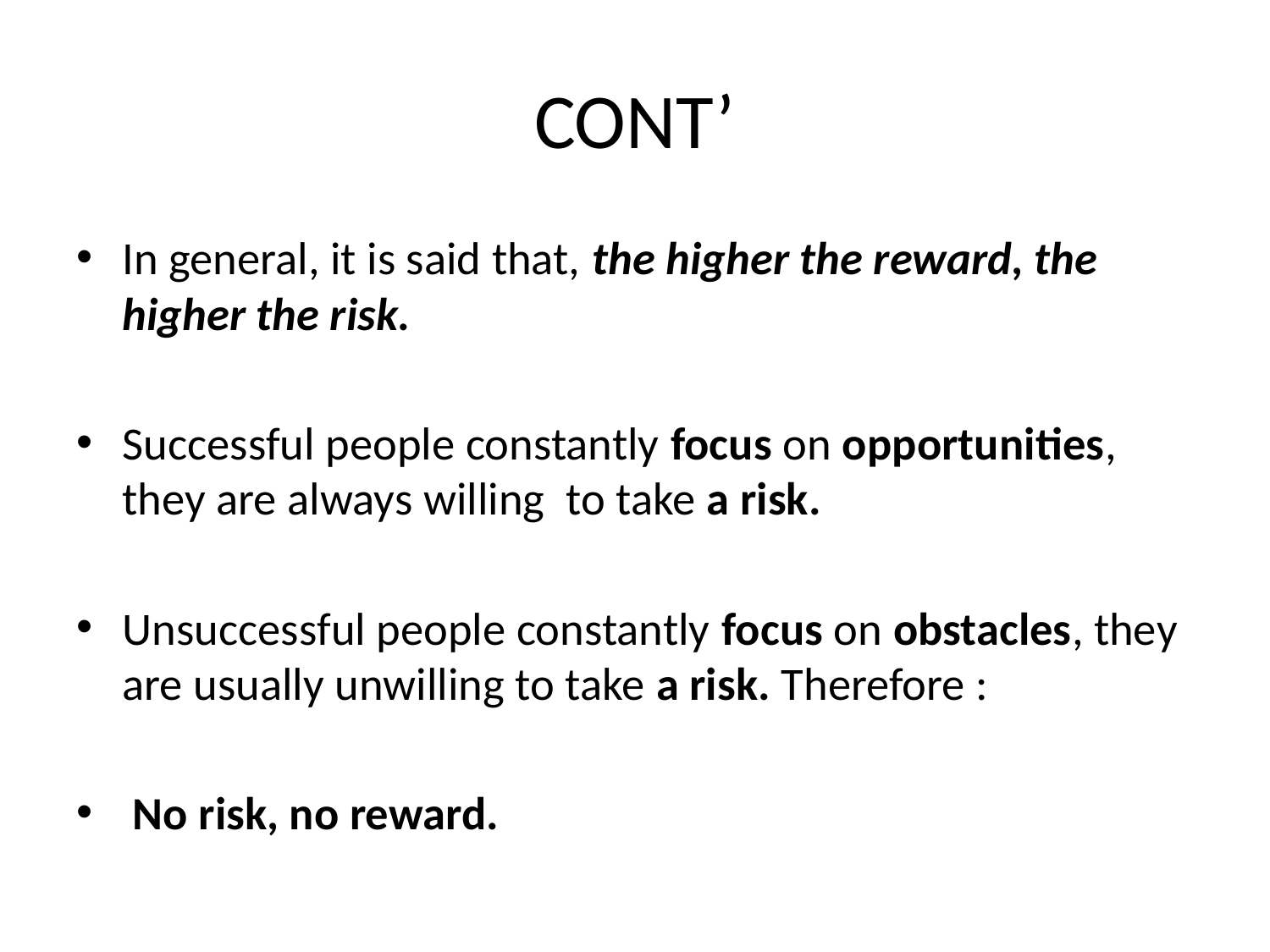

# CONT’
In general, it is said that, the higher the reward, the higher the risk.

Successful people constantly focus on opportunities, they are always willing  to take a risk.

Unsuccessful people constantly focus on obstacles, they are usually unwilling to take a risk. Therefore :

 No risk, no reward.